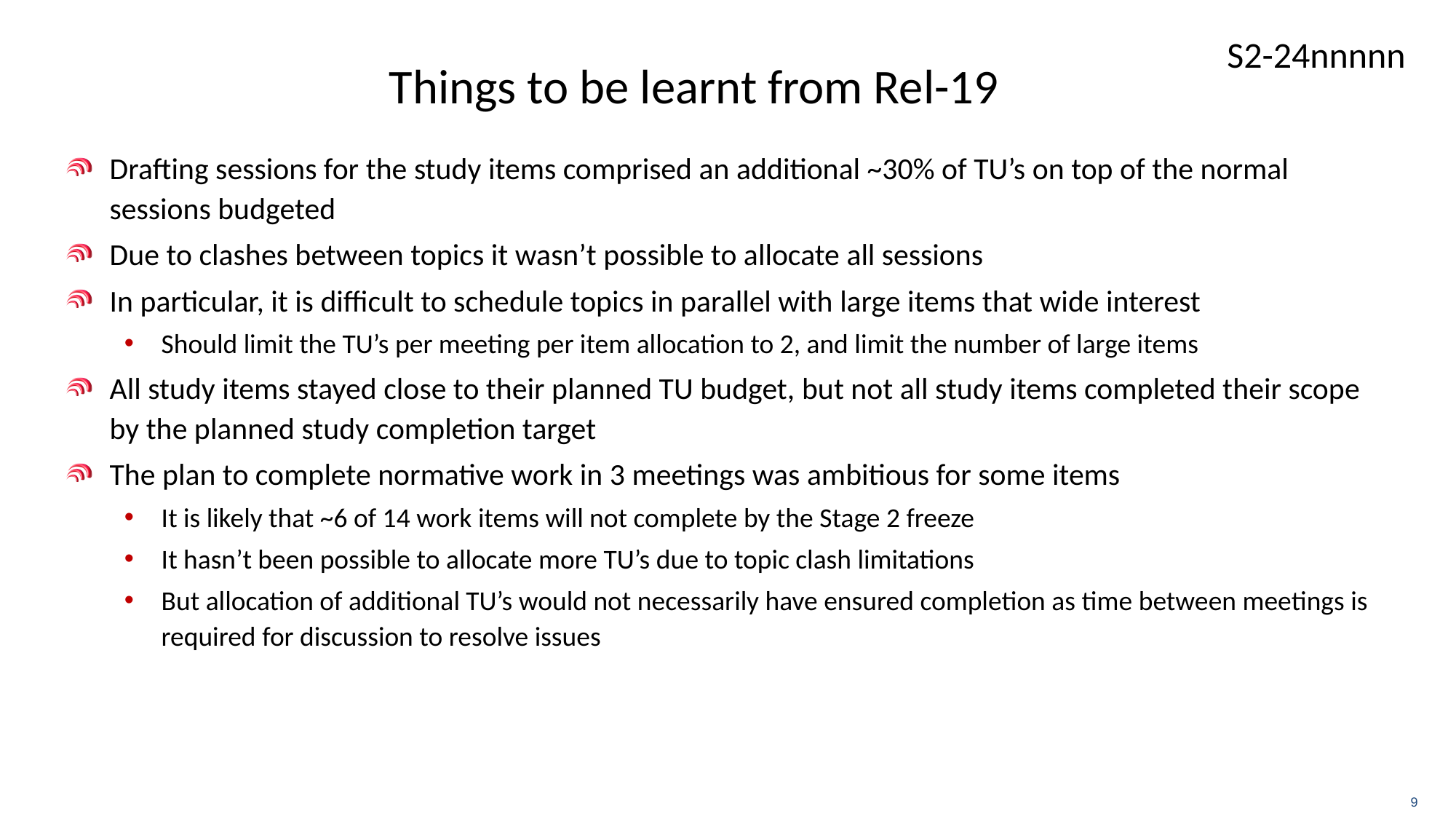

# Things to be learnt from Rel-19
Drafting sessions for the study items comprised an additional ~30% of TU’s on top of the normal sessions budgeted
Due to clashes between topics it wasn’t possible to allocate all sessions
In particular, it is difficult to schedule topics in parallel with large items that wide interest
Should limit the TU’s per meeting per item allocation to 2, and limit the number of large items
All study items stayed close to their planned TU budget, but not all study items completed their scope by the planned study completion target
The plan to complete normative work in 3 meetings was ambitious for some items
It is likely that ~6 of 14 work items will not complete by the Stage 2 freeze
It hasn’t been possible to allocate more TU’s due to topic clash limitations
But allocation of additional TU’s would not necessarily have ensured completion as time between meetings is required for discussion to resolve issues